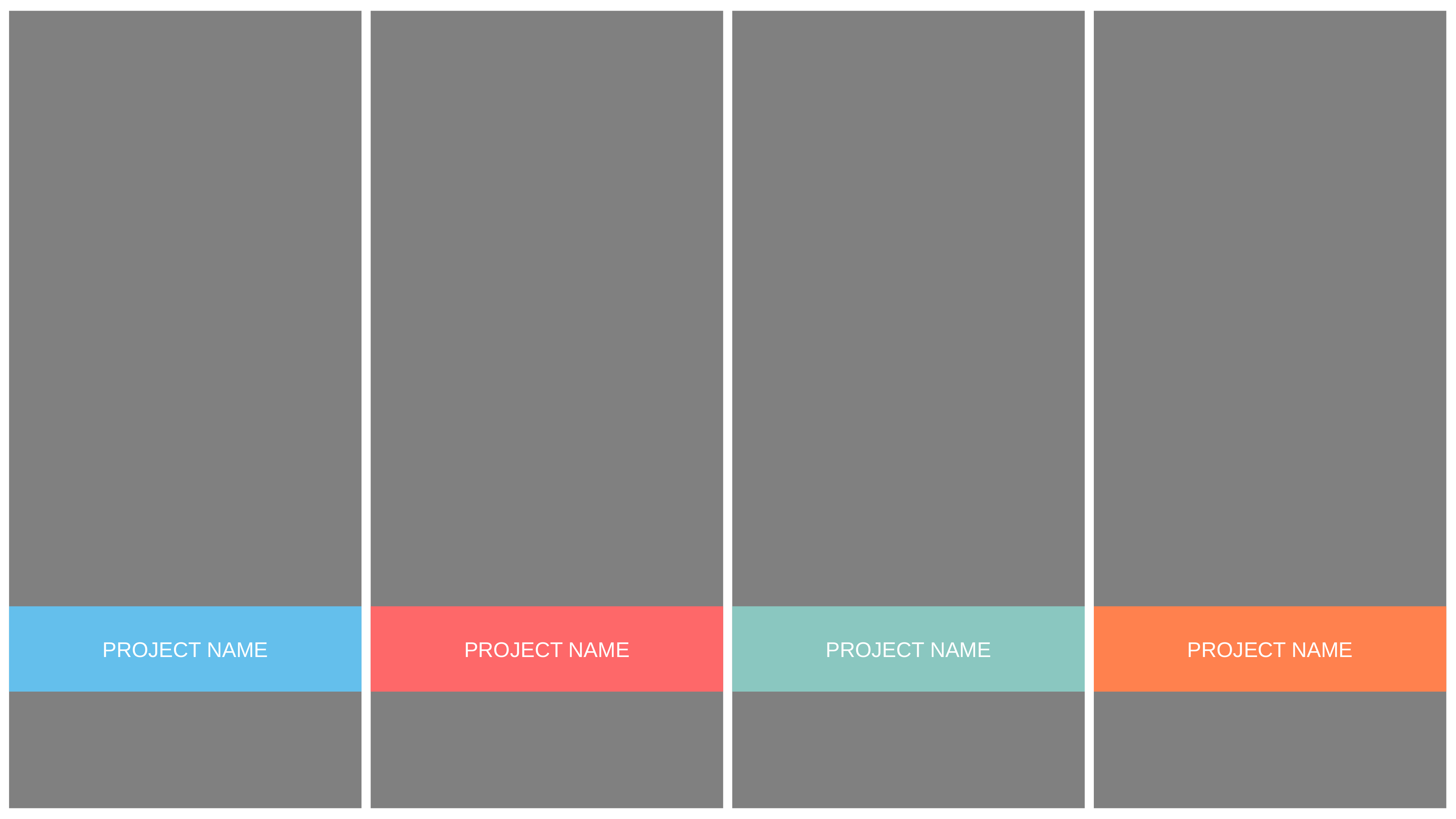

PROJECT NAME
PROJECT NAME
PROJECT NAME
PROJECT NAME